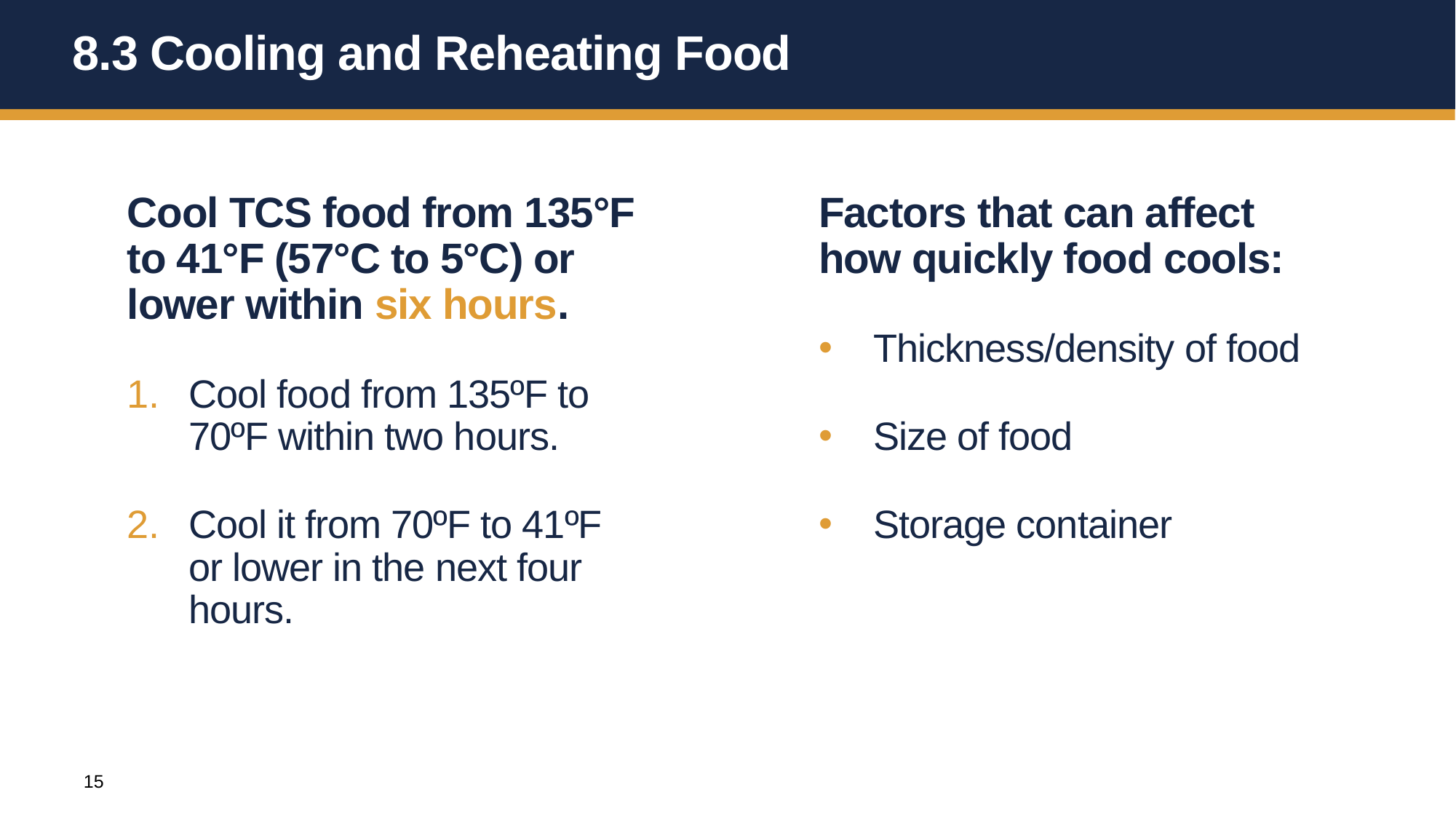

# 8.3 Cooling and Reheating Food
Cool TCS food from 135°F to 41°F (57°C to 5°C) or lower within six hours.
Cool food from 135ºF to 70ºF within two hours.
Cool it from 70ºF to 41ºF or lower in the next four hours.

Factors that can affect how quickly food cools:
Thickness/density of food
Size of food
Storage container

15